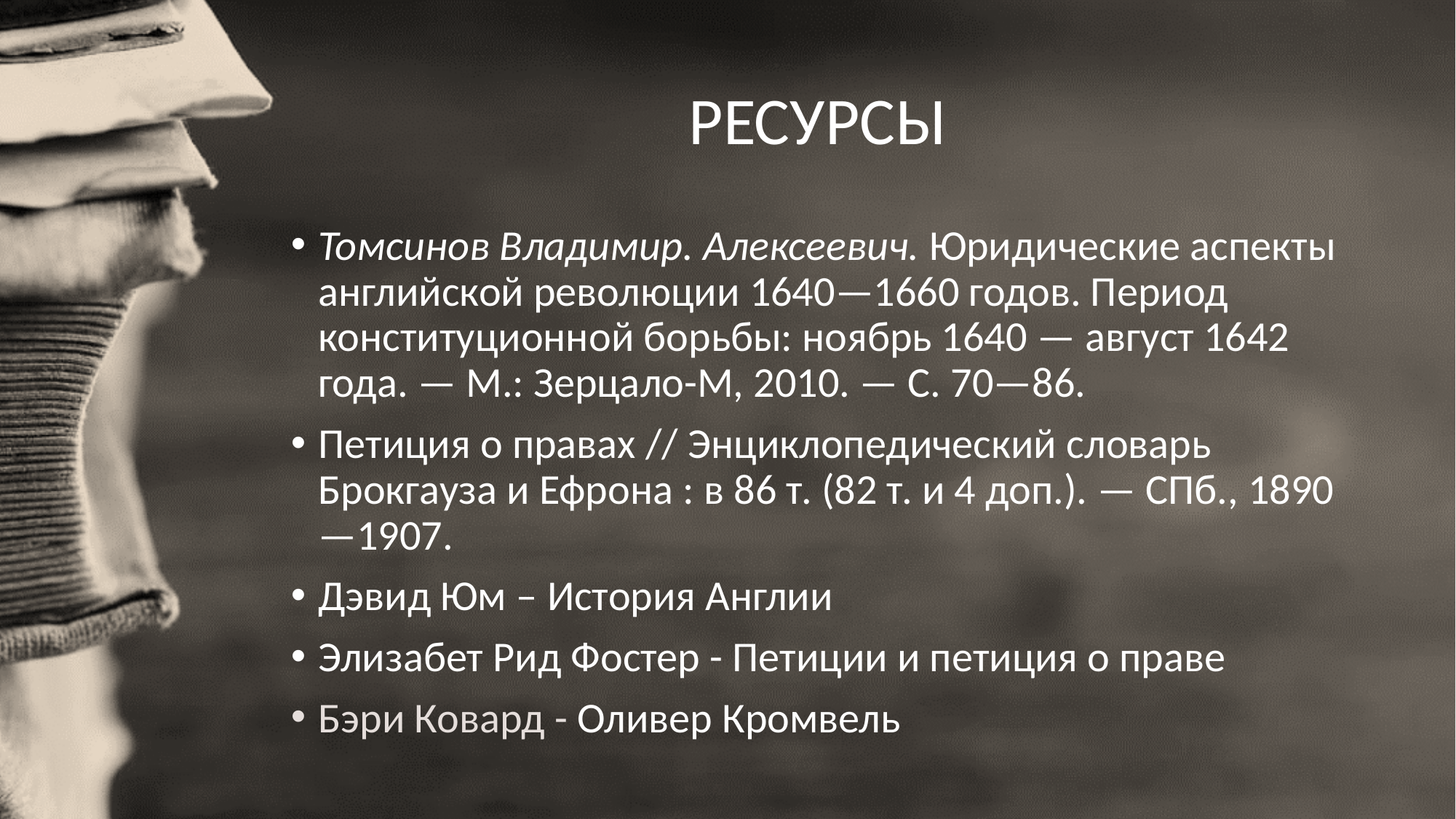

# РЕСУРСЫ
Томсинов Владимир. Алексеевич. Юридические аспекты английской революции 1640—1660 годов. Период конституционной борьбы: ноябрь 1640 — август 1642 года. — М.: Зерцало-М, 2010. — С. 70—86.
Петиция о правах // Энциклопедический словарь Брокгауза и Ефрона : в 86 т. (82 т. и 4 доп.). — СПб., 1890—1907.
Дэвид Юм – История Англии
Элизабет Рид Фостер - Петиции и петиция о праве
Бэри Ковард - Оливер Кромвель